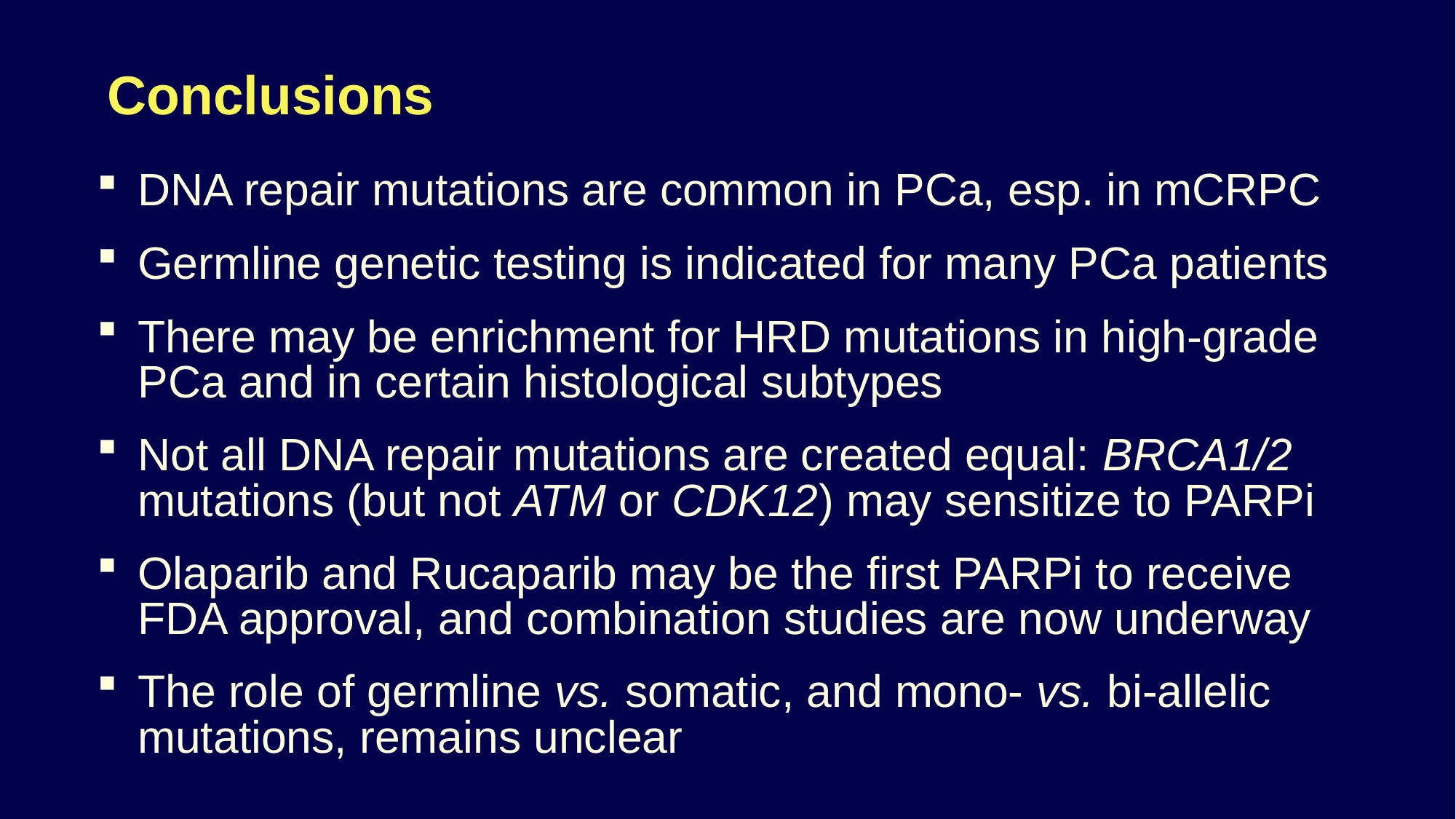

# Conclusions
DNA repair mutations are common in PCa, esp. in mCRPC
Germline genetic testing is indicated for many PCa patients
There may be enrichment for HRD mutations in high-grade PCa and in certain histological subtypes
Not all DNA repair mutations are created equal: BRCA1/2 mutations (but not ATM or CDK12) may sensitize to PARPi
Olaparib and Rucaparib may be the first PARPi to receive FDA approval, and combination studies are now underway
The role of germline vs. somatic, and mono- vs. bi-allelic mutations, remains unclear